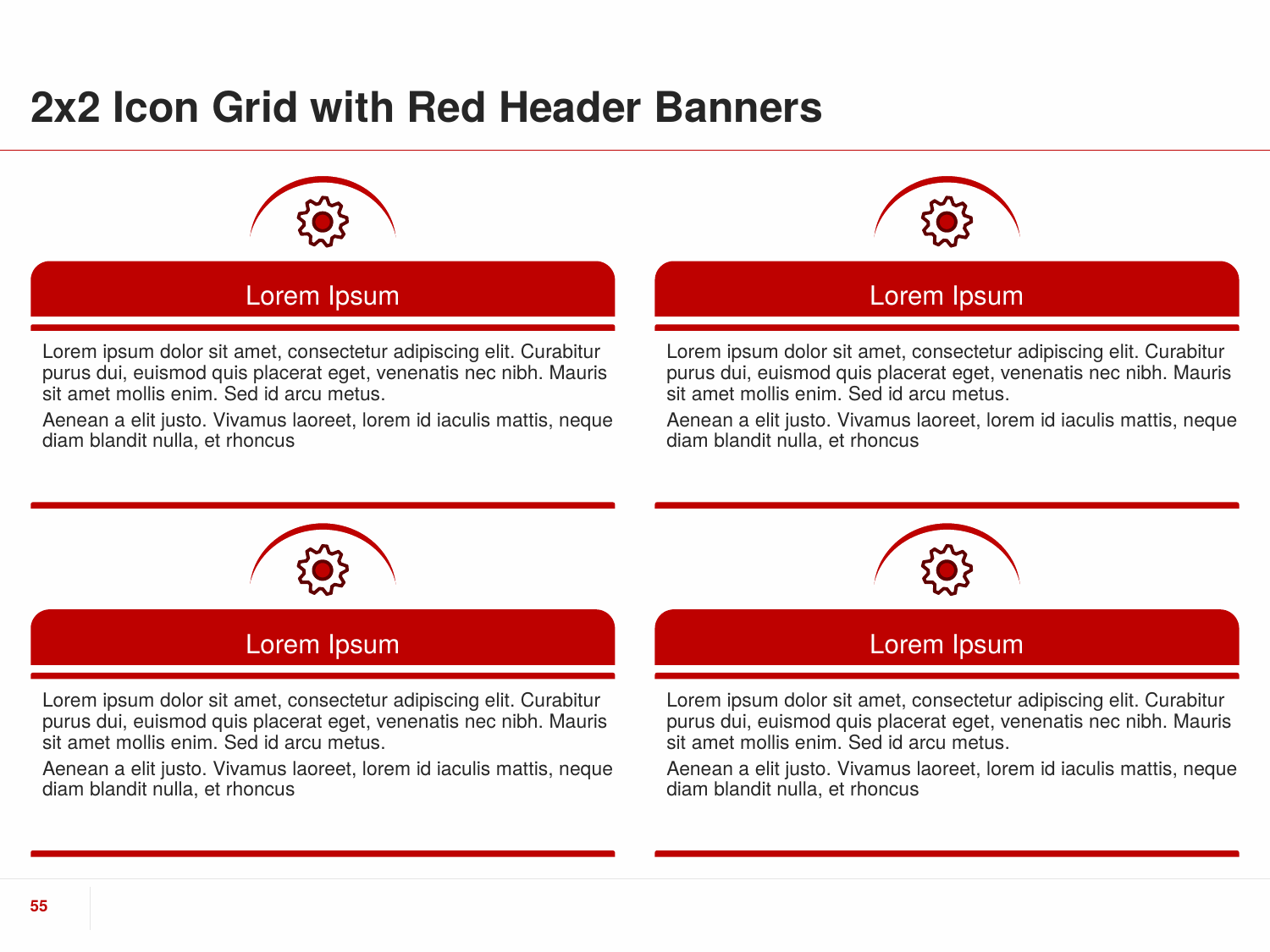

# 2x2 Icon Grid with Red Header Banners

Lorem Ipsum
Lorem Ipsum

Lorem ipsum dolor sit amet, consectetur adipiscing elit. Curabitur purus dui, euismod quis placerat eget, venenatis nec nibh. Mauris sit amet mollis enim. Sed id arcu metus.
Aenean a elit justo. Vivamus laoreet, lorem id iaculis mattis, neque diam blandit nulla, et rhoncus
Lorem ipsum dolor sit amet, consectetur adipiscing elit. Curabitur purus dui, euismod quis placerat eget, venenatis nec nibh. Mauris sit amet mollis enim. Sed id arcu metus.
Aenean a elit justo. Vivamus laoreet, lorem id iaculis mattis, neque diam blandit nulla, et rhoncus

Lorem Ipsum
Lorem Ipsum

Lorem ipsum dolor sit amet, consectetur adipiscing elit. Curabitur purus dui, euismod quis placerat eget, venenatis nec nibh. Mauris sit amet mollis enim. Sed id arcu metus.
Aenean a elit justo. Vivamus laoreet, lorem id iaculis mattis, neque diam blandit nulla, et rhoncus
Lorem ipsum dolor sit amet, consectetur adipiscing elit. Curabitur purus dui, euismod quis placerat eget, venenatis nec nibh. Mauris sit amet mollis enim. Sed id arcu metus.
Aenean a elit justo. Vivamus laoreet, lorem id iaculis mattis, neque diam blandit nulla, et rhoncus

55